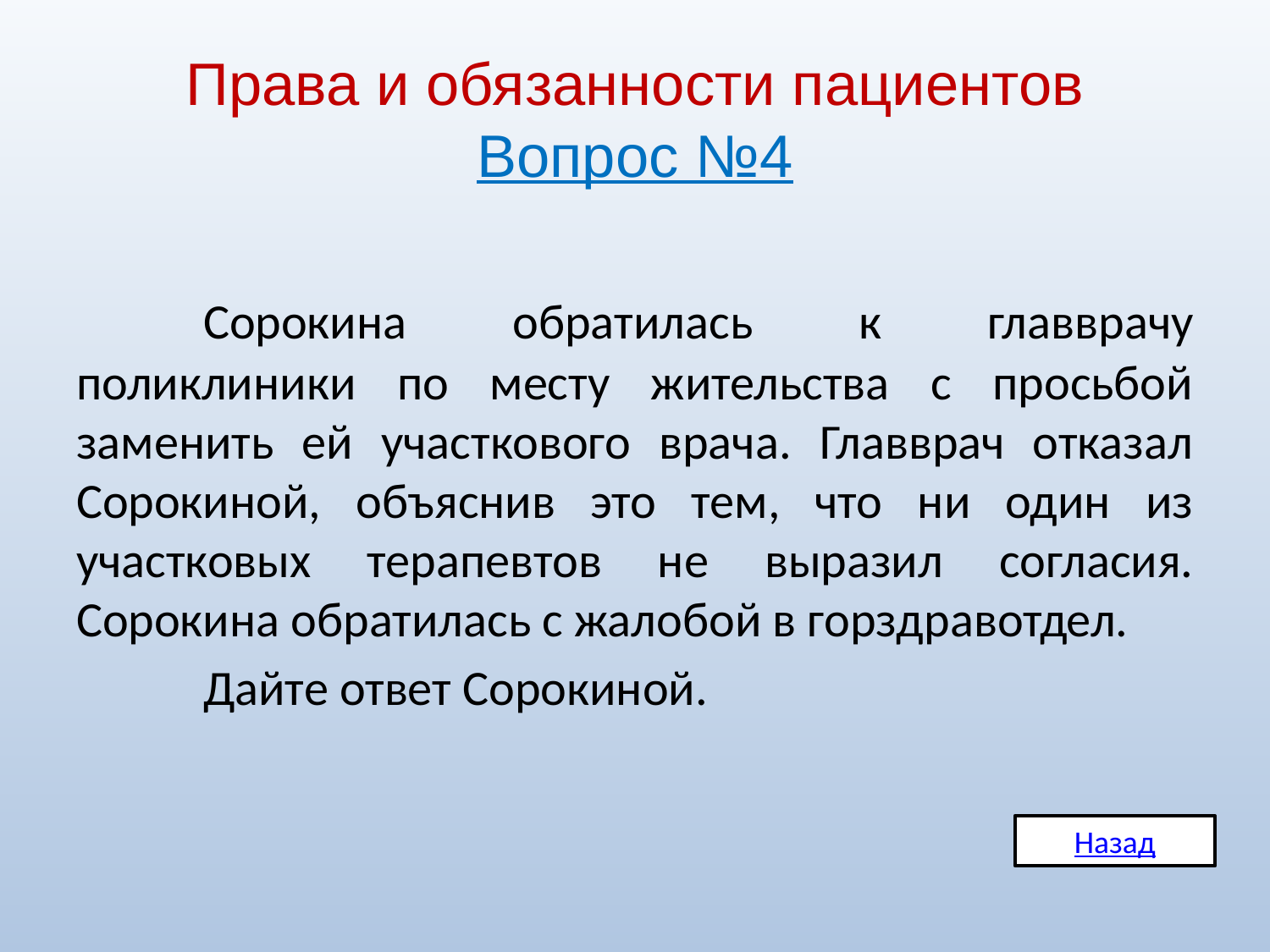

# Права и обязанности пациентов Вопрос №4
	Сорокина обратилась к главврачу поликлиники по месту жительства с просьбой заменить ей участкового врача. Главврач отказал Сорокиной, объяснив это тем, что ни один из участковых терапевтов не выразил согласия. Сорокина обратилась с жалобой в горздравотдел.
	Дайте ответ Сорокиной.

Назад